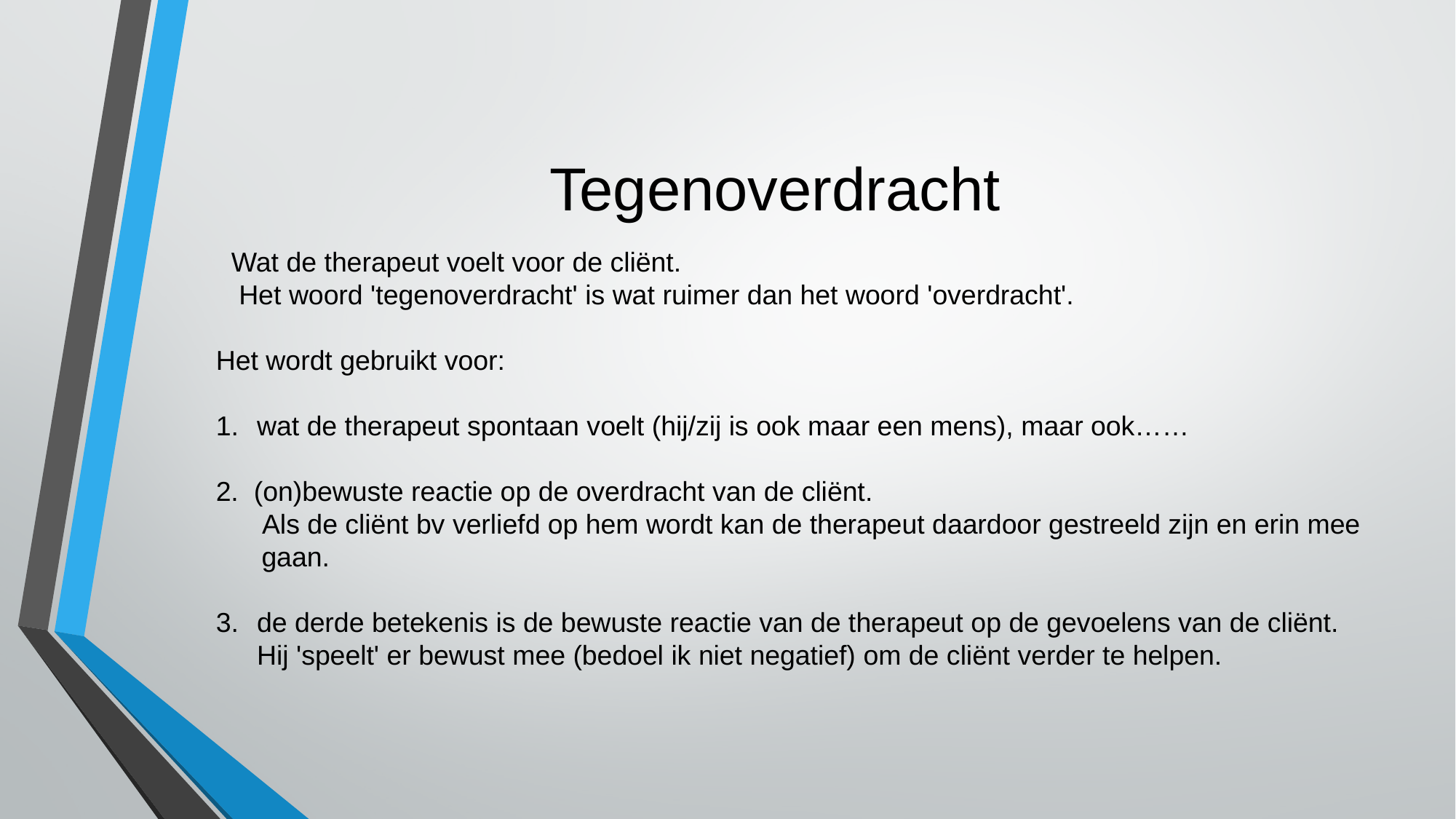

# Tegenoverdracht
  Wat de therapeut voelt voor de cliënt.
   Het woord 'tegenoverdracht' is wat ruimer dan het woord 'overdracht'.

Het wordt gebruikt voor:

wat de therapeut spontaan voelt (hij/zij is ook maar een mens), maar ook……

2.  (on)bewuste reactie op de overdracht van de cliënt.
      Als de cliënt bv verliefd op hem wordt kan de therapeut daardoor gestreeld zijn en erin mee
      gaan.

de derde betekenis is de bewuste reactie van de therapeut op de gevoelens van de cliënt. Hij 'speelt' er bewust mee (bedoel ik niet negatief) om de cliënt verder te helpen.